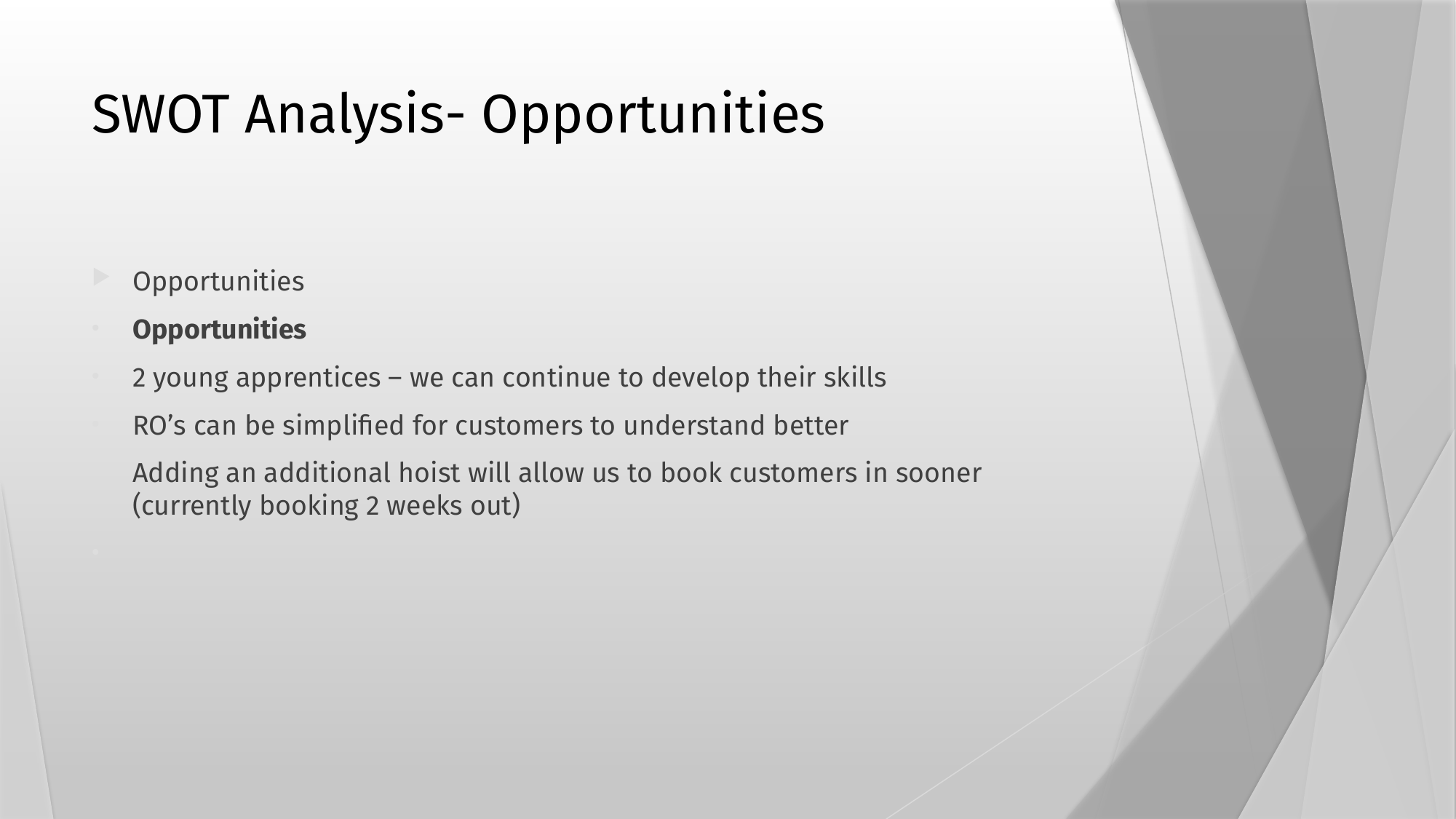

# SWOT Analysis- Opportunities
Opportunities
Opportunities​
2 young apprentices – we can continue to develop their skills​
RO’s can be simplified for customers to understand better​
Adding an additional hoist will allow us to book customers in sooner (currently booking 2 weeks out)​
​